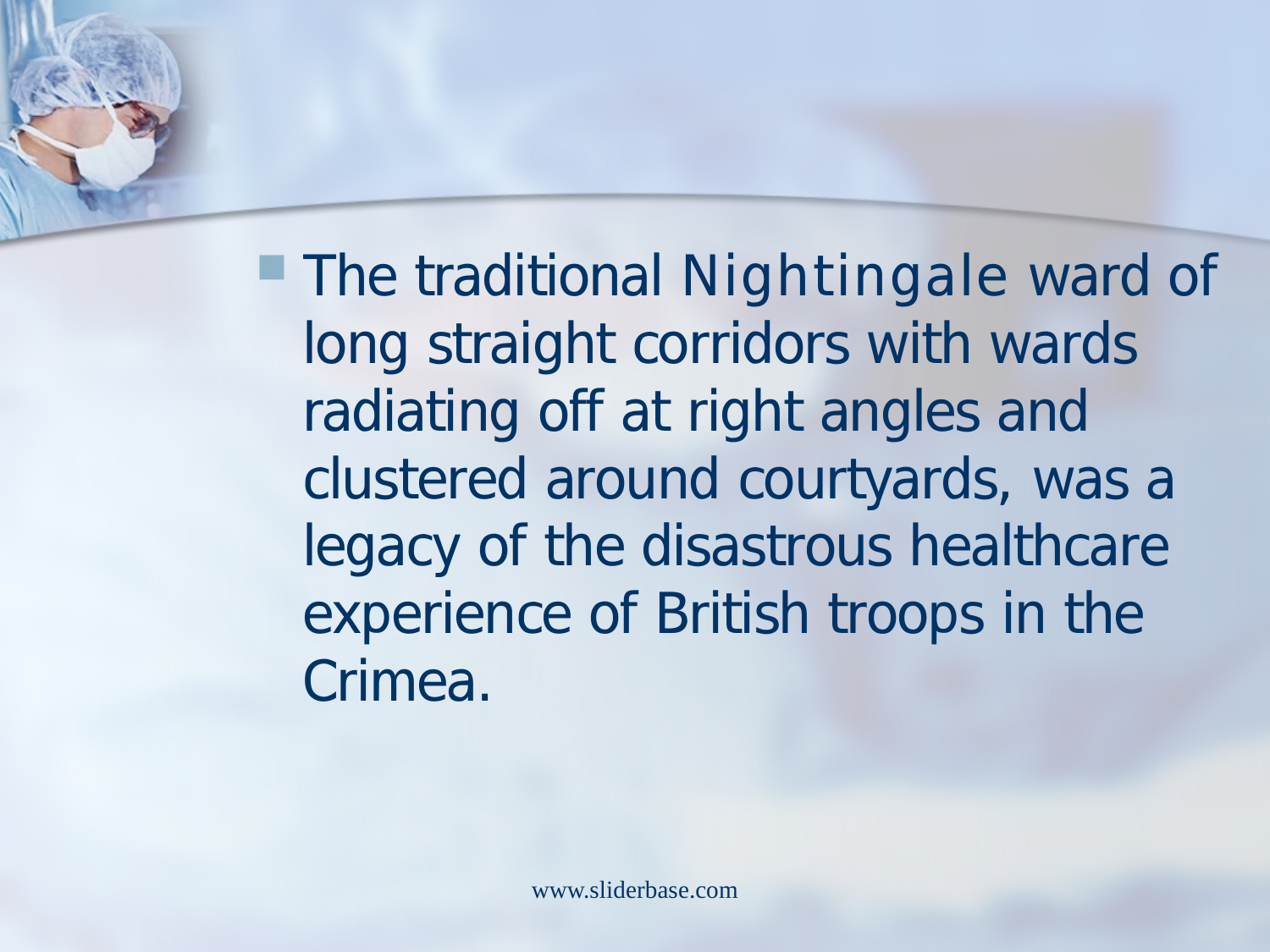

The traditional Nightingale ward of long straight corridors with wards radiating off at right angles and clustered around courtyards, was a legacy of the disastrous healthcare experience of British troops in the Crimea.
www.sliderbase.com